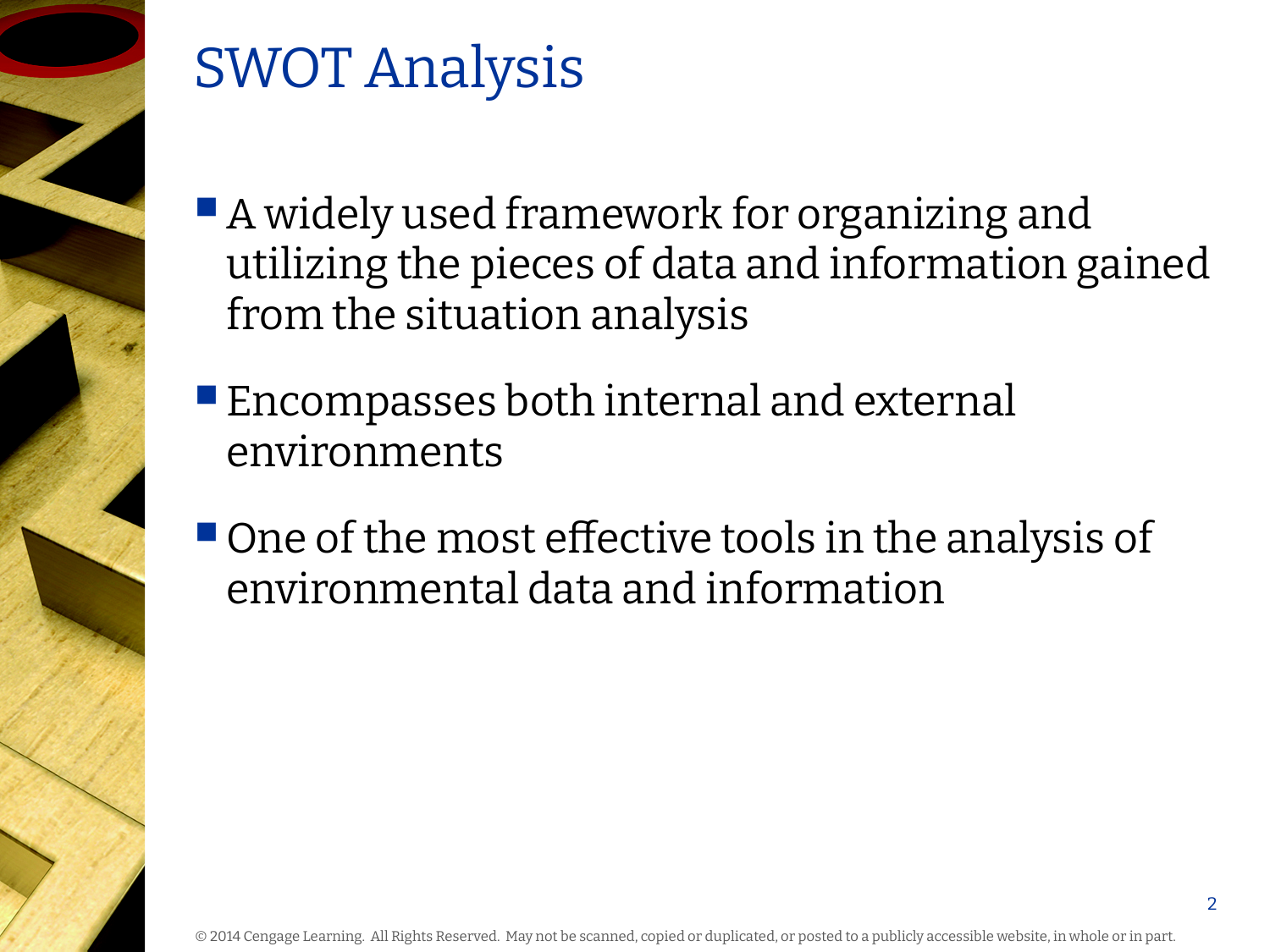

# SWOT Analysis
A widely used framework for organizing and utilizing the pieces of data and information gained from the situation analysis
Encompasses both internal and external environments
One of the most effective tools in the analysis of environmental data and information
2